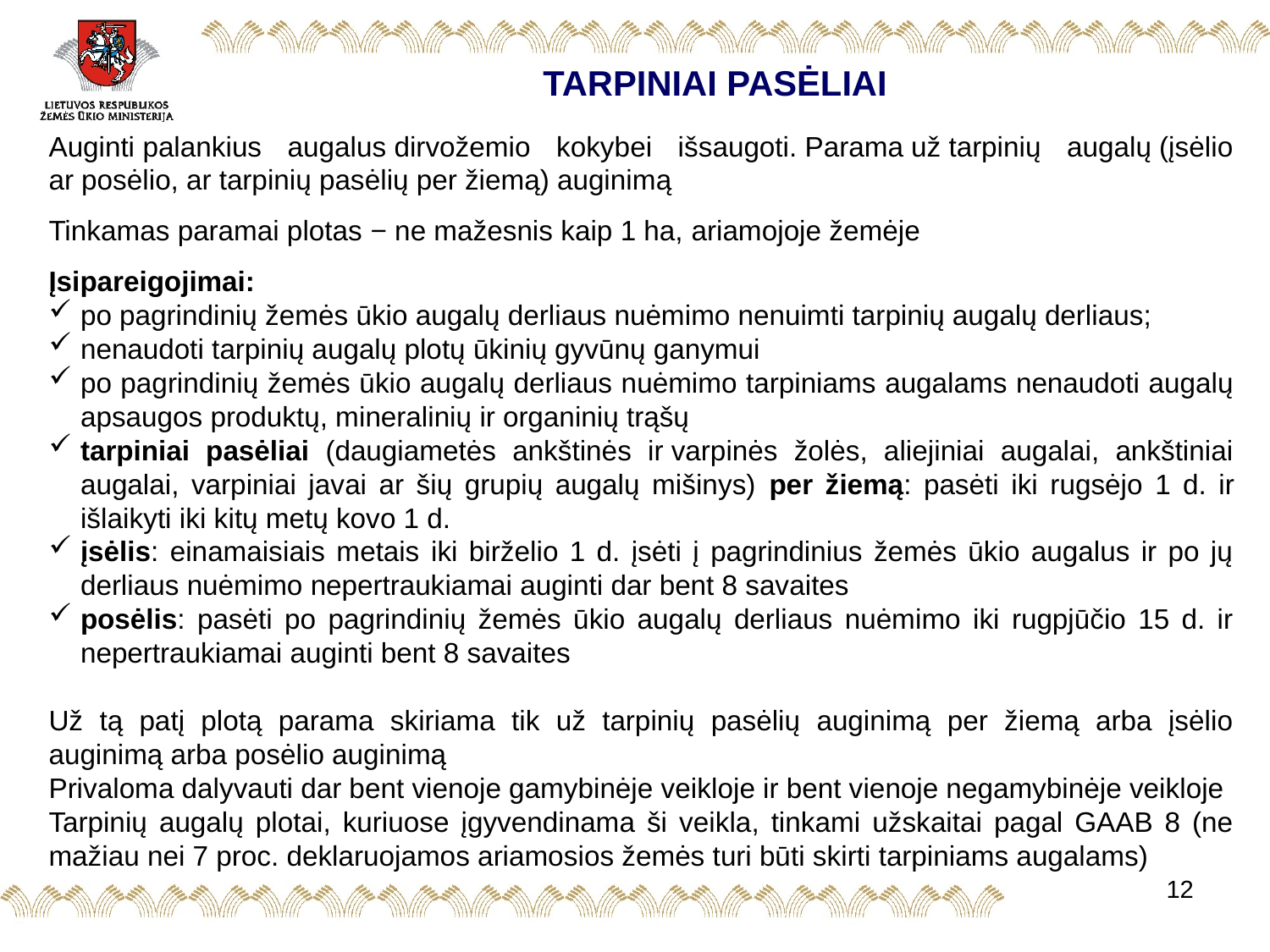

TARPINIAI PASĖLIAI
Auginti palankius augalus dirvožemio kokybei išsaugoti. Parama už tarpinių augalų (įsėlio ar posėlio, ar tarpinių pasėlių per žiemą) auginimą

Tinkamas paramai plotas − ne mažesnis kaip 1 ha, ariamojoje žemėje

Įsipareigojimai:
po pagrindinių žemės ūkio augalų derliaus nuėmimo nenuimti tarpinių augalų derliaus;
nenaudoti tarpinių augalų plotų ūkinių gyvūnų ganymui
po pagrindinių žemės ūkio augalų derliaus nuėmimo tarpiniams augalams nenaudoti augalų apsaugos produktų, mineralinių ir organinių trąšų
​tarpiniai pasėliai (daugiametės ankštinės ir varpinės žolės, aliejiniai augalai, ankštiniai augalai, varpiniai javai ar šių grupių augalų mišinys) per žiemą: pasėti iki rugsėjo 1 d. ir išlaikyti iki kitų metų kovo 1 d.
įsėlis: einamaisiais metais iki birželio 1 d. įsėti į pagrindinius žemės ūkio augalus ir po jų derliaus nuėmimo nepertraukiamai auginti dar bent 8 savaites
posėlis: pasėti po pagrindinių žemės ūkio augalų derliaus nuėmimo iki rugpjūčio 15 d. ir nepertraukiamai auginti bent 8 savaites

Už tą patį plotą parama skiriama tik už tarpinių pasėlių auginimą per žiemą arba įsėlio auginimą arba posėlio auginimą
Privaloma dalyvauti dar bent vienoje gamybinėje veikloje ir bent vienoje negamybinėje veikloje
Tarpinių augalų plotai, kuriuose įgyvendinama ši veikla, tinkami užskaitai pagal GAAB 8 (ne mažiau nei 7 proc. deklaruojamos ariamosios žemės turi būti skirti tarpiniams augalams)

12